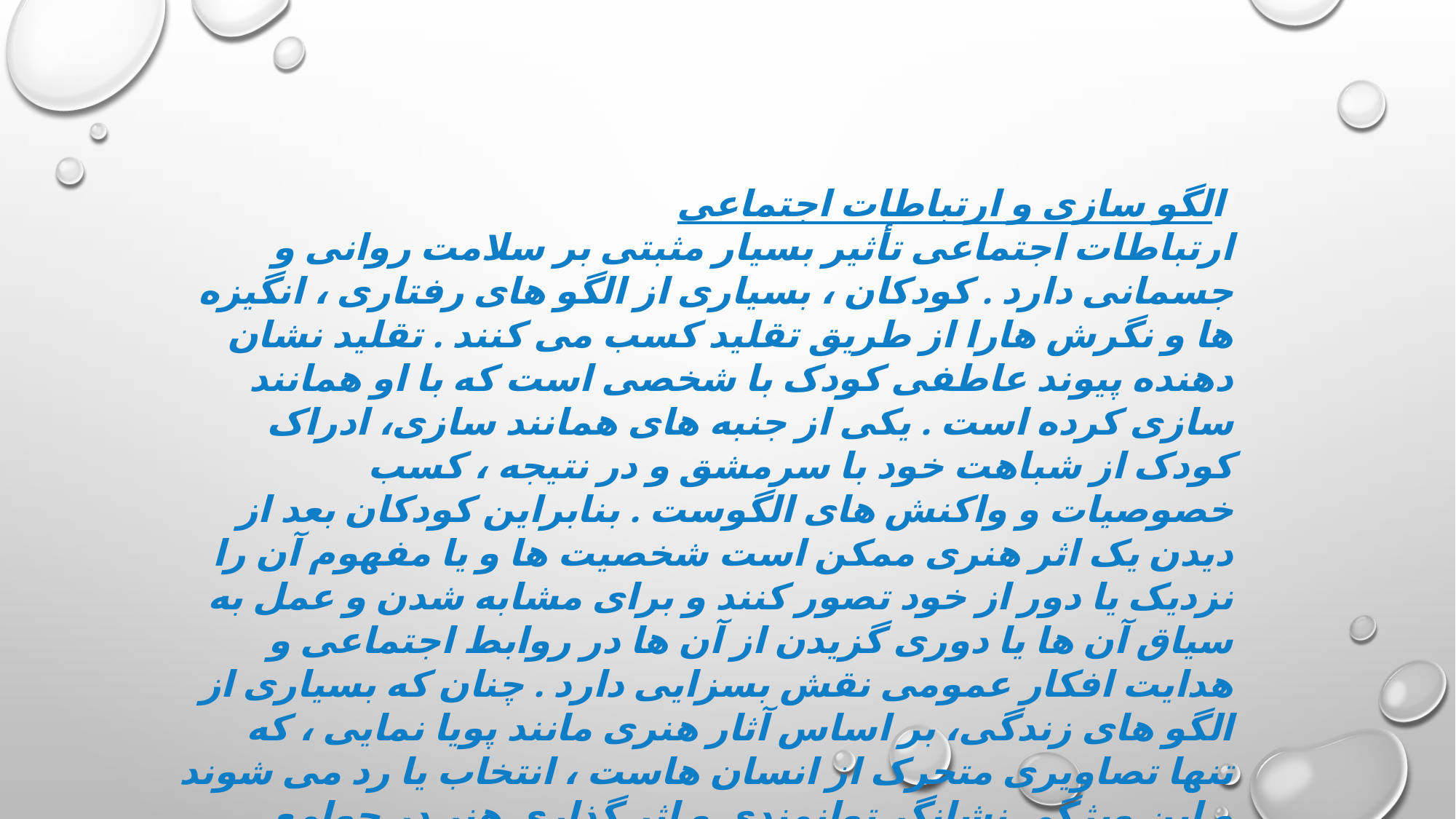

الگو سازی و ارتباطات اجتماعی
ارتباطات اجتماعی تأثیر بسیار مثبتی بر سلامت روانی و جسمانی دارد . کودکان ، بسیاری از الگو های رفتاری ، انگیزه ها و نگرش هارا از طریق تقلید کسب می کنند . تقلید نشان دهنده پیوند عاطفی کودک با شخصی است که با او همانند سازی کرده است . یکی از جنبه های همانند سازی، ادراک کودک از شباهت خود با سرمشق و در نتیجه ، کسب خصوصیات و واکنش های الگوست . بنابراین کودکان بعد از دیدن یک اثر هنری ممکن است شخصیت ها و یا مفهوم آن را نزدیک یا دور از خود تصور کنند و برای مشابه شدن و عمل به سیاق آن ها یا دوری گزیدن از آن ها در روابط اجتماعی و هدایت افکار عمومی نقش بسزایی دارد . چنان که بسیاری از الگو های زندگی، بر اساس آثار هنری مانند پویا نمایی ، که تنها تصاویری متحرک از انسان هاست ، انتخاب یا رد می شوند و این ویژگی نشانگر توانمندی و اثر گذاری هنر در جوامع انسانی است .